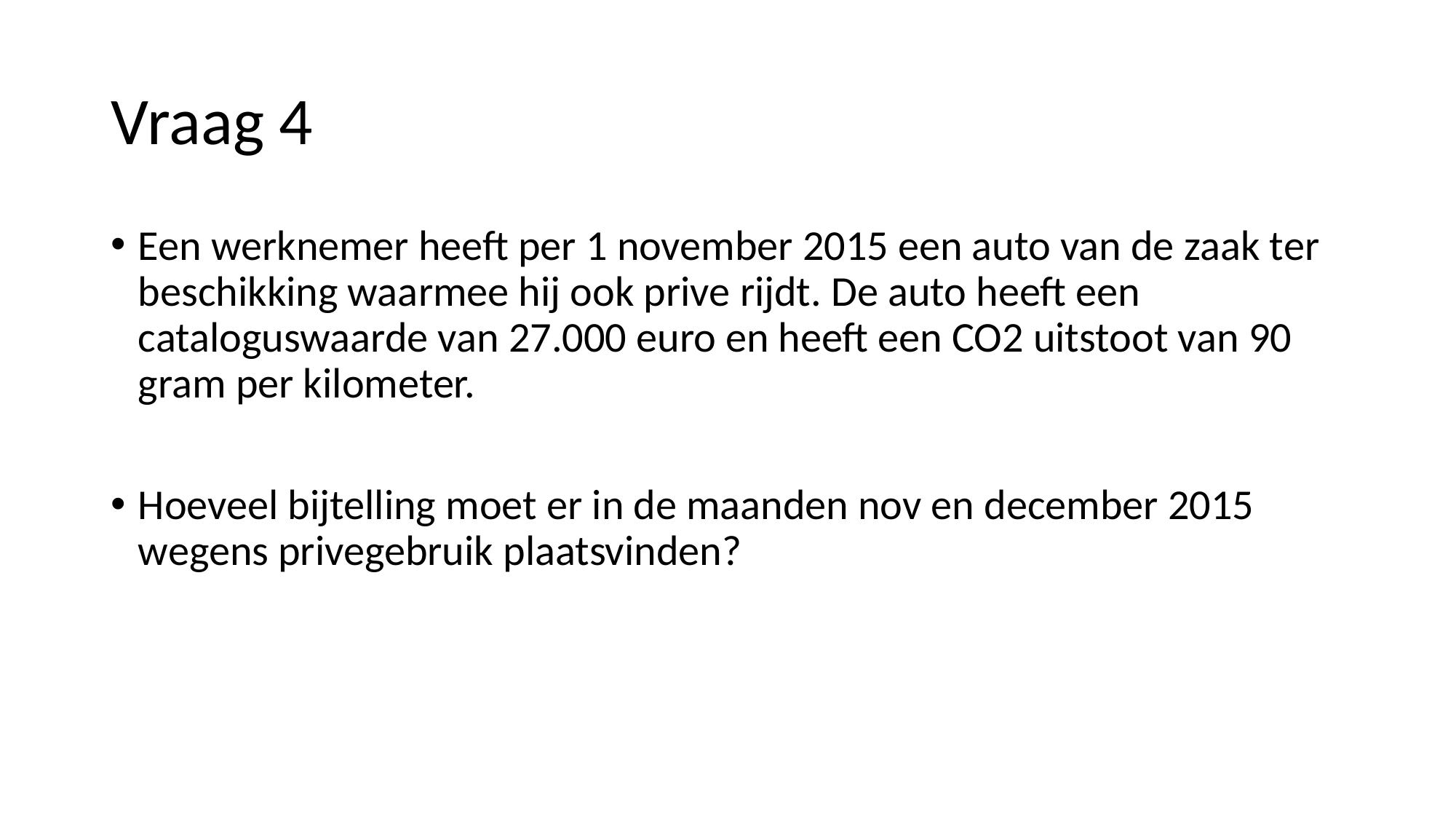

# Vraag 4
Een werknemer heeft per 1 november 2015 een auto van de zaak ter beschikking waarmee hij ook prive rijdt. De auto heeft een cataloguswaarde van 27.000 euro en heeft een CO2 uitstoot van 90 gram per kilometer.

Hoeveel bijtelling moet er in de maanden nov en december 2015 wegens privegebruik plaatsvinden?